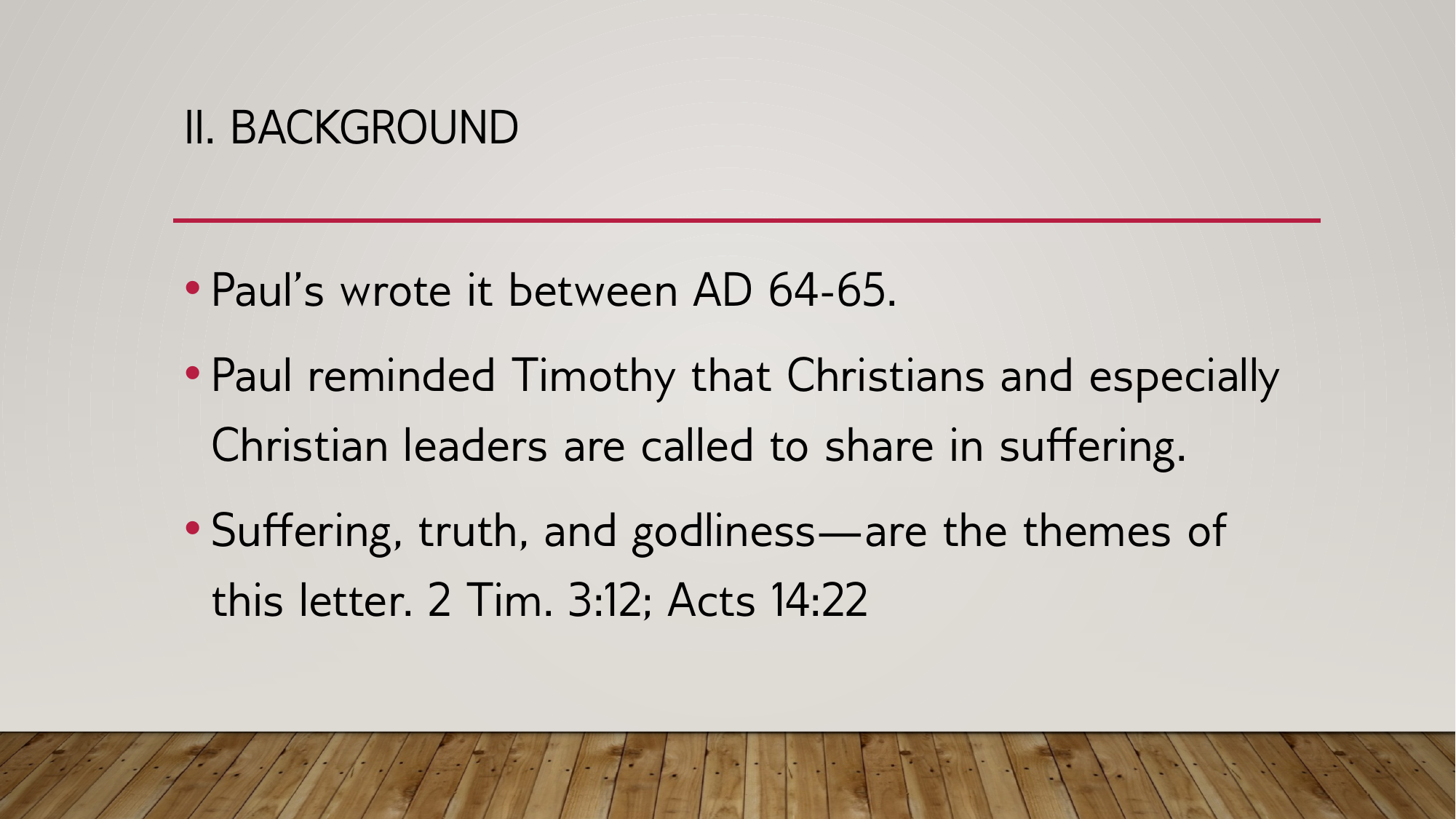

# II. Background
Paul’s wrote it between AD 64-65.
Paul reminded Timothy that Christians and especially Christian leaders are called to share in suffering.
Suffering, truth, and godliness—are the themes of this letter. 2 Tim. 3:12; Acts 14:22